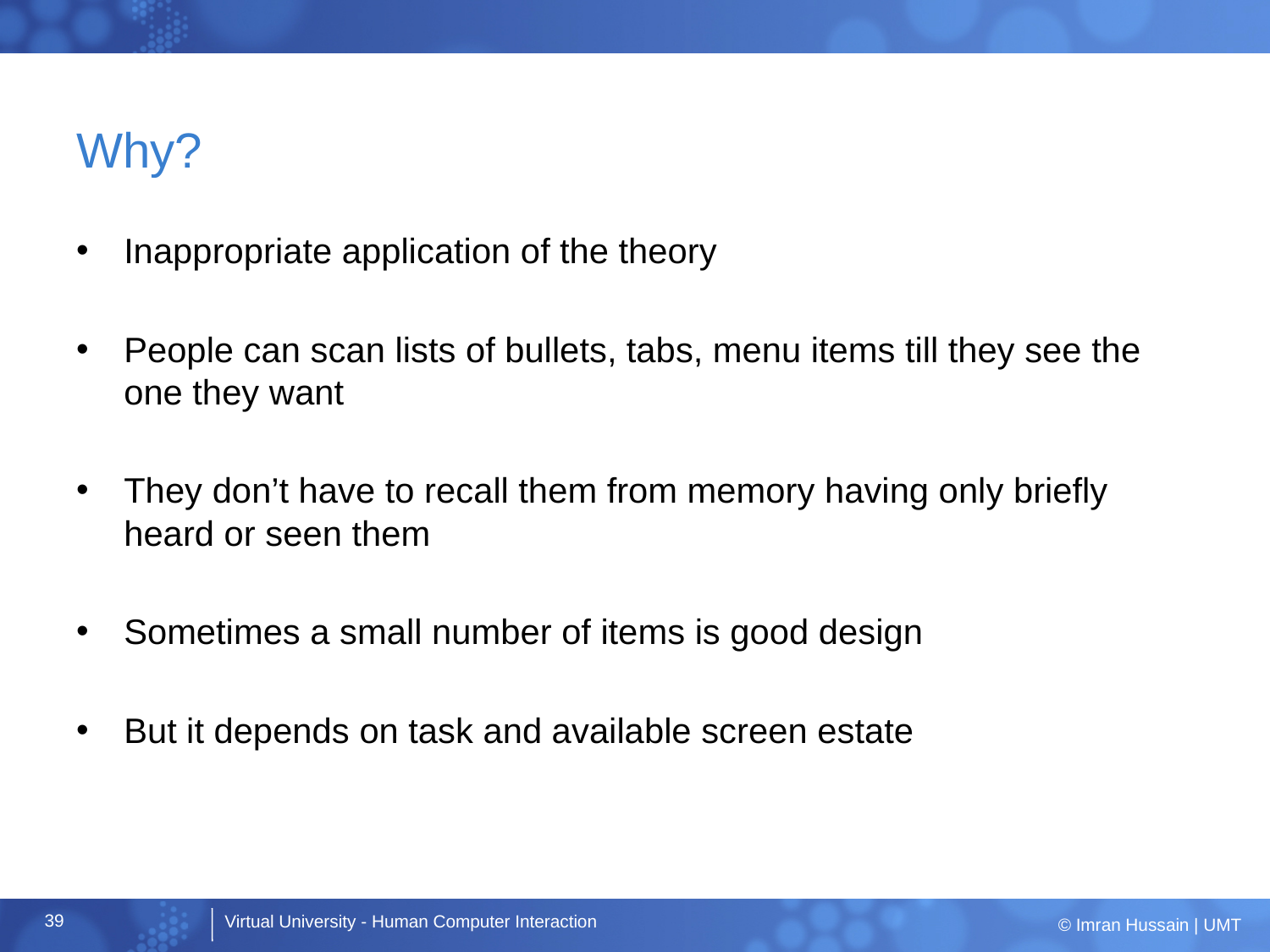

# Why?
Inappropriate application of the theory

People can scan lists of bullets, tabs, menu items till they see the one they want

They don’t have to recall them from memory having only briefly heard or seen them

Sometimes a small number of items is good design

But it depends on task and available screen estate